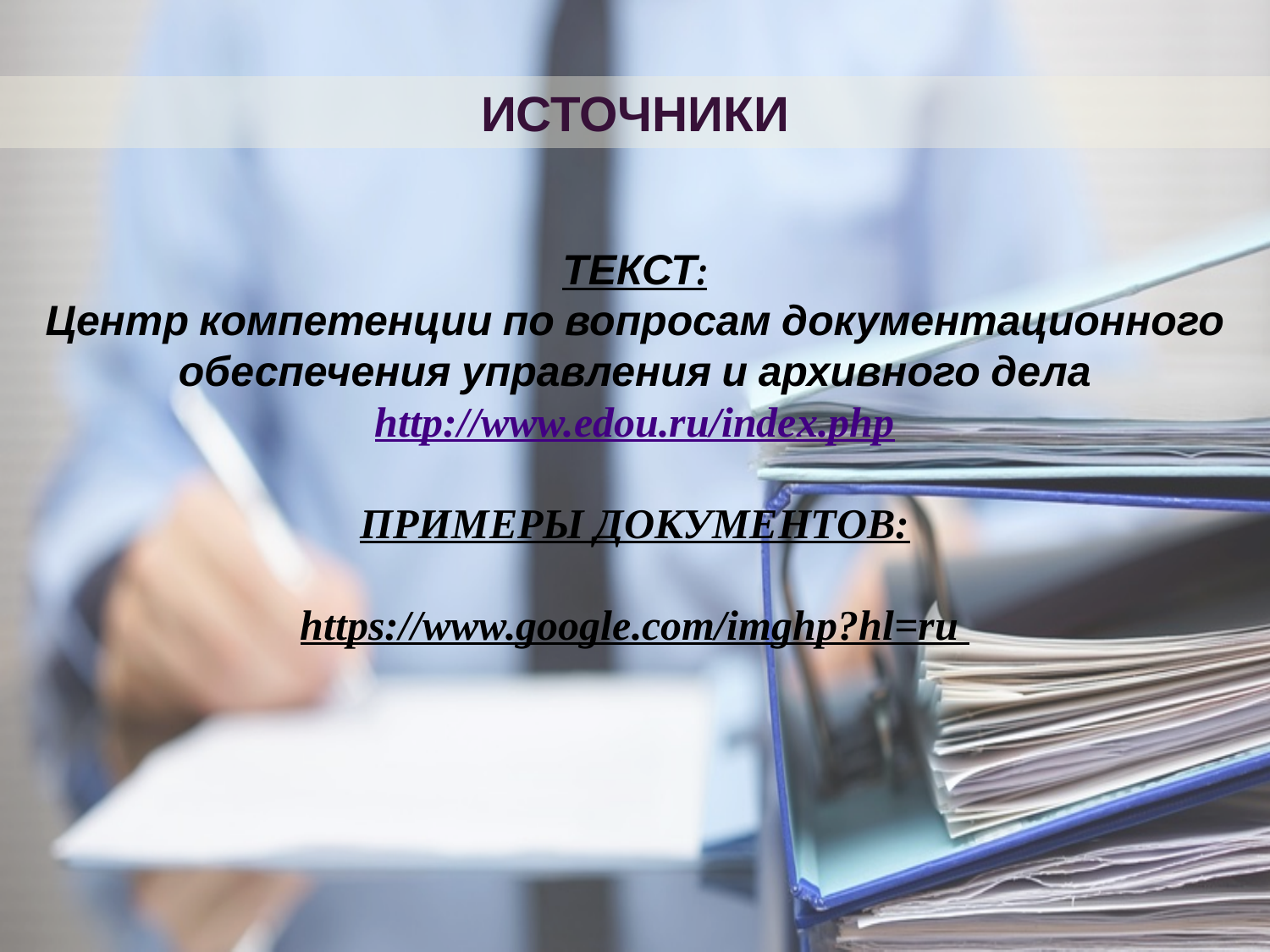

ИСТОЧНИКИ
ТЕКСТ:
Центр компетенции по вопросам документационного обеспечения управления и архивного дела
http://www.edou.ru/index.php

ПРИМЕРЫ ДОКУМЕНТОВ:

https://www.google.com/imghp?hl=ru